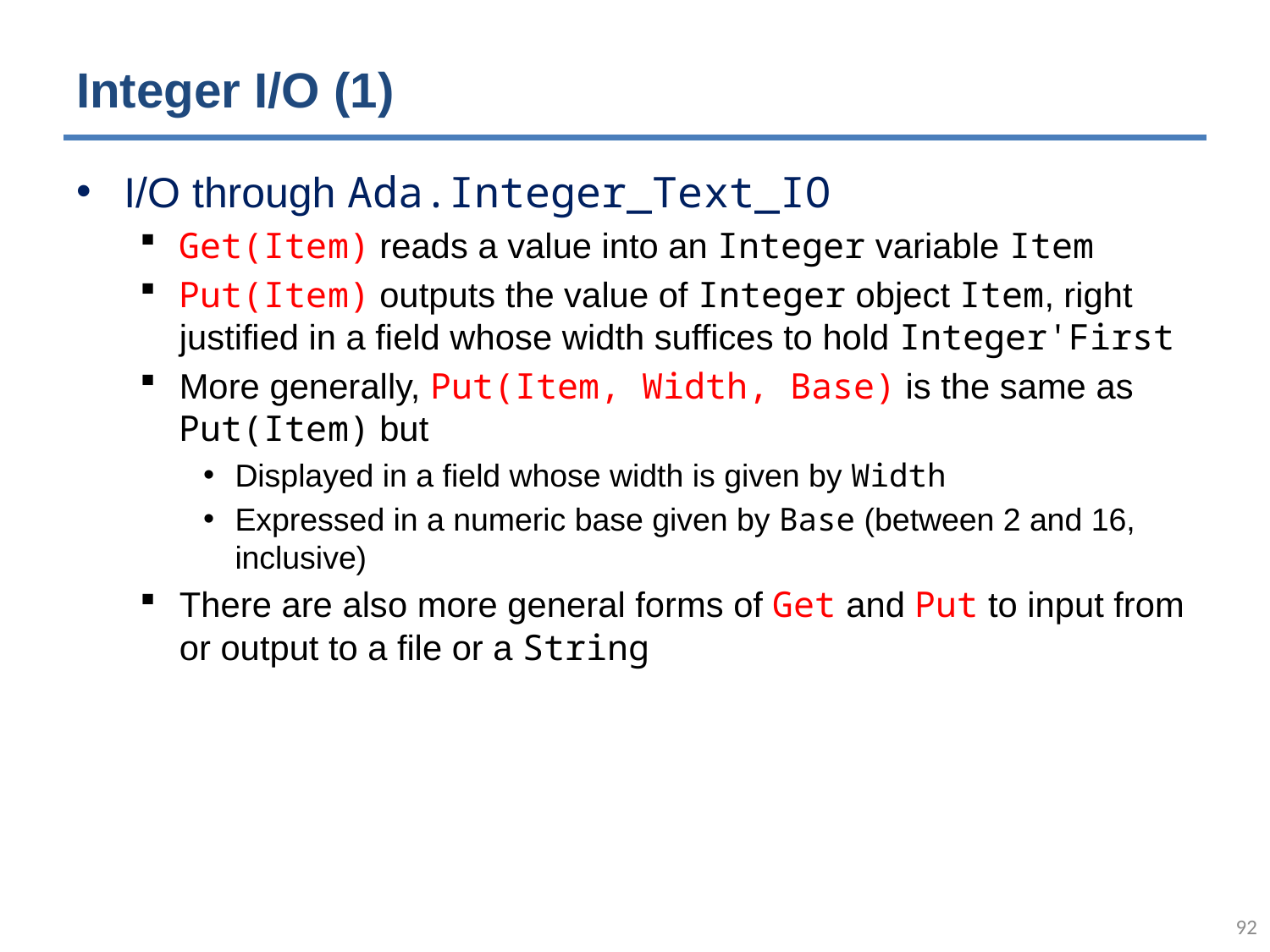

# Integer I/O (1)
I/O through Ada.Integer_Text_IO
Get(Item) reads a value into an Integer variable Item
Put(Item) outputs the value of Integer object Item, right justified in a field whose width suffices to hold Integer'First
More generally, Put(Item, Width, Base) is the same as Put(Item) but
Displayed in a field whose width is given by Width
Expressed in a numeric base given by Base (between 2 and 16, inclusive)
There are also more general forms of Get and Put to input from or output to a file or a String
92